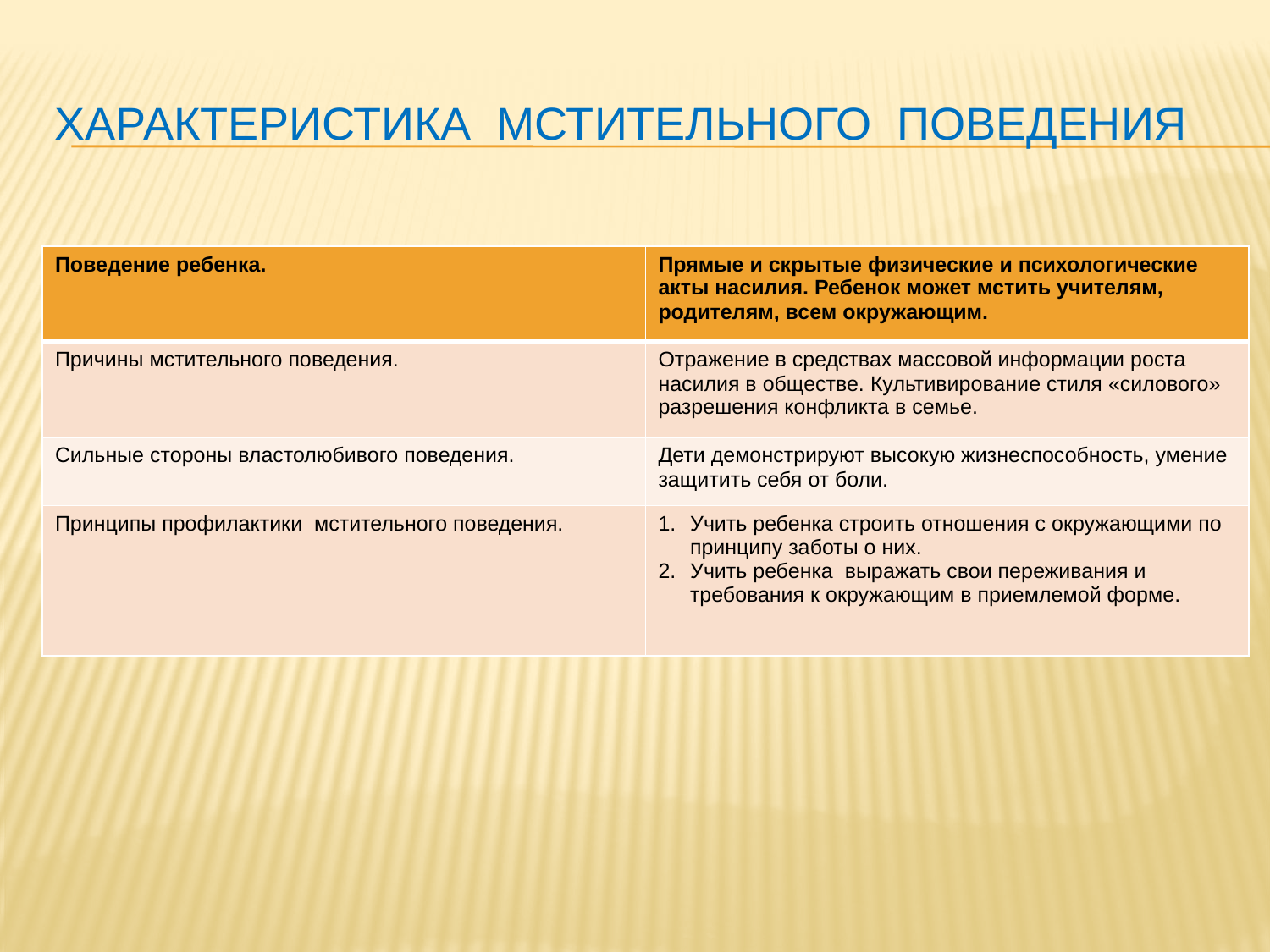

# Характеристика  мстительного  поведения
| Поведение ребенка. | Прямые и скрытые физические и психологические акты насилия. Ребенок может мстить учителям, родителям, всем окружающим. |
| --- | --- |
| Причины мстительного поведения. | Отражение в средствах массовой информации роста насилия в обществе. Культивирование стиля «силового» разрешения конфликта в семье. |
| Сильные стороны властолюбивого поведения. | Дети демонстрируют высокую жизнеспособность, умение защитить себя от боли. |
| Принципы профилактики мстительного поведения. | Учить ребенка строить отношения с окружающими по принципу заботы о них. Учить ребенка выражать свои переживания и требования к окружающим в приемлемой форме. |